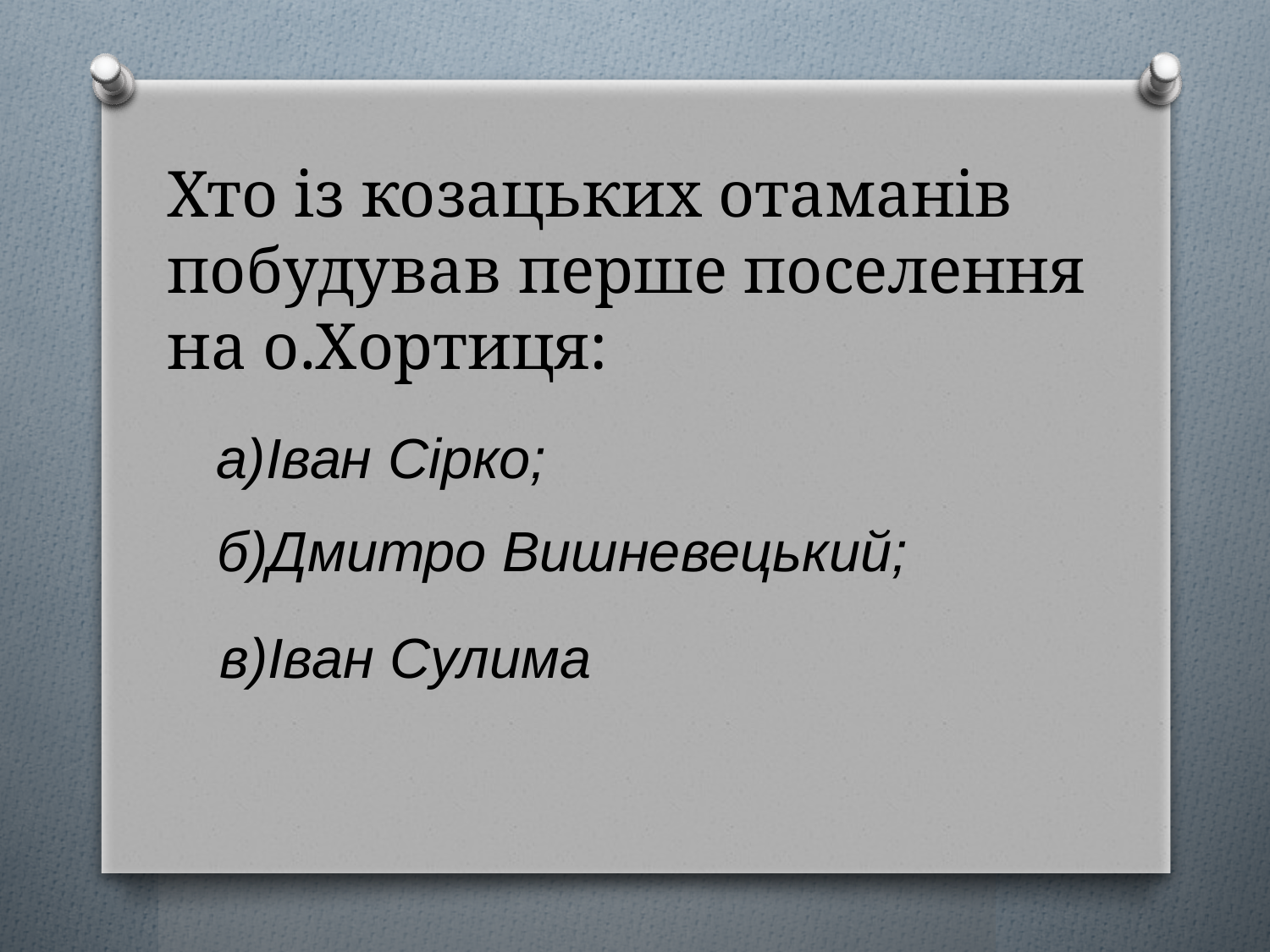

# Хто із козацьких отаманів побудував перше поселення на о.Хортиця:
а)Іван Сірко;
б)Дмитро Вишневецький;
в)Іван Сулима